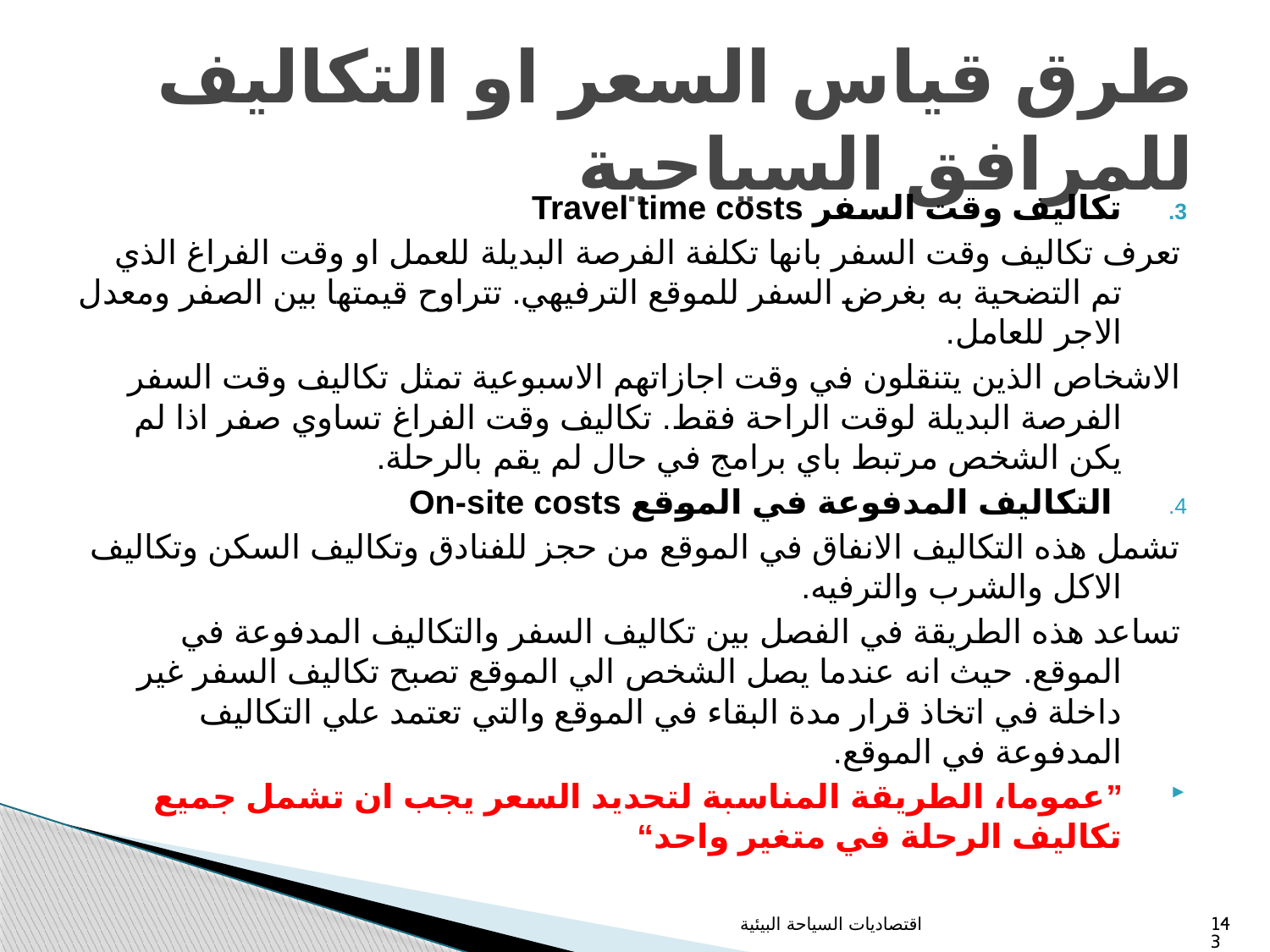

# طرق قياس السعر او التكاليف للمرافق السياحية
تكاليف وقت السفر Travel time costs
تعرف تكاليف وقت السفر بانها تكلفة الفرصة البديلة للعمل او وقت الفراغ الذي تم التضحية به بغرض السفر للموقع الترفيهي. تتراوح قيمتها بين الصفر ومعدل الاجر للعامل.
الاشخاص الذين يتنقلون في وقت اجازاتهم الاسبوعية تمثل تكاليف وقت السفر الفرصة البديلة لوقت الراحة فقط. تكاليف وقت الفراغ تساوي صفر اذا لم يكن الشخص مرتبط باي برامج في حال لم يقم بالرحلة.
 التكاليف المدفوعة في الموقع On-site costs
تشمل هذه التكاليف الانفاق في الموقع من حجز للفنادق وتكاليف السكن وتكاليف الاكل والشرب والترفيه.
تساعد هذه الطريقة في الفصل بين تكاليف السفر والتكاليف المدفوعة في الموقع. حيث انه عندما يصل الشخص الي الموقع تصبح تكاليف السفر غير داخلة في اتخاذ قرار مدة البقاء في الموقع والتي تعتمد علي التكاليف المدفوعة في الموقع.
”عموما، الطريقة المناسبة لتحديد السعر يجب ان تشمل جميع تكاليف الرحلة في متغير واحد“

اقتصاديات السياحة البيئية
143